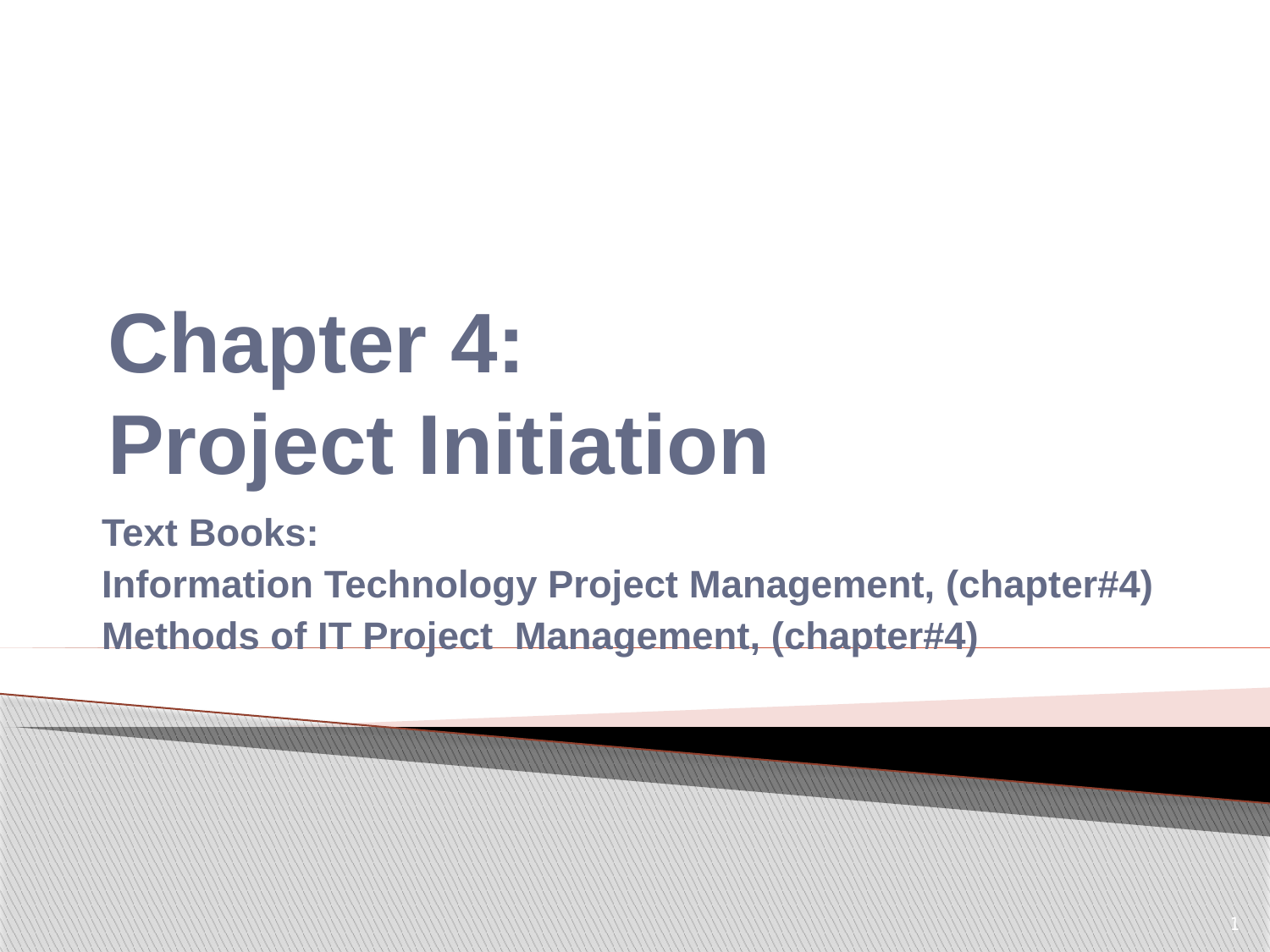

# Chapter 4: Project Initiation
Text Books:
Information Technology Project Management, (chapter#4)
Methods of IT Project  Management, (chapter#4)

1